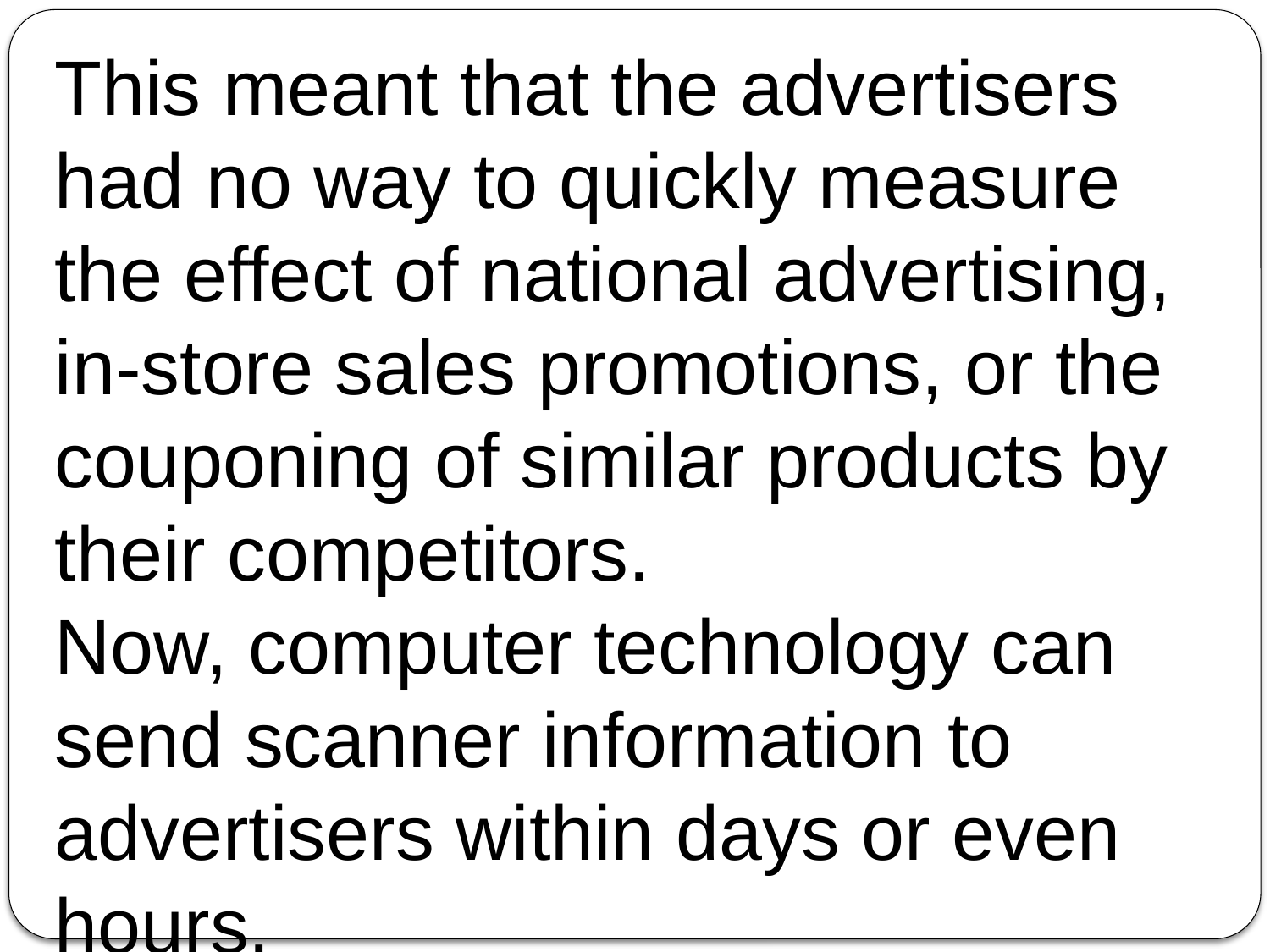

This meant that the advertisers had no way to quickly measure the effect of national advertising, in-store sales promotions, or the couponing of similar products by their competitors.
Now, computer technology can send scanner information to advertisers within days or even hours.